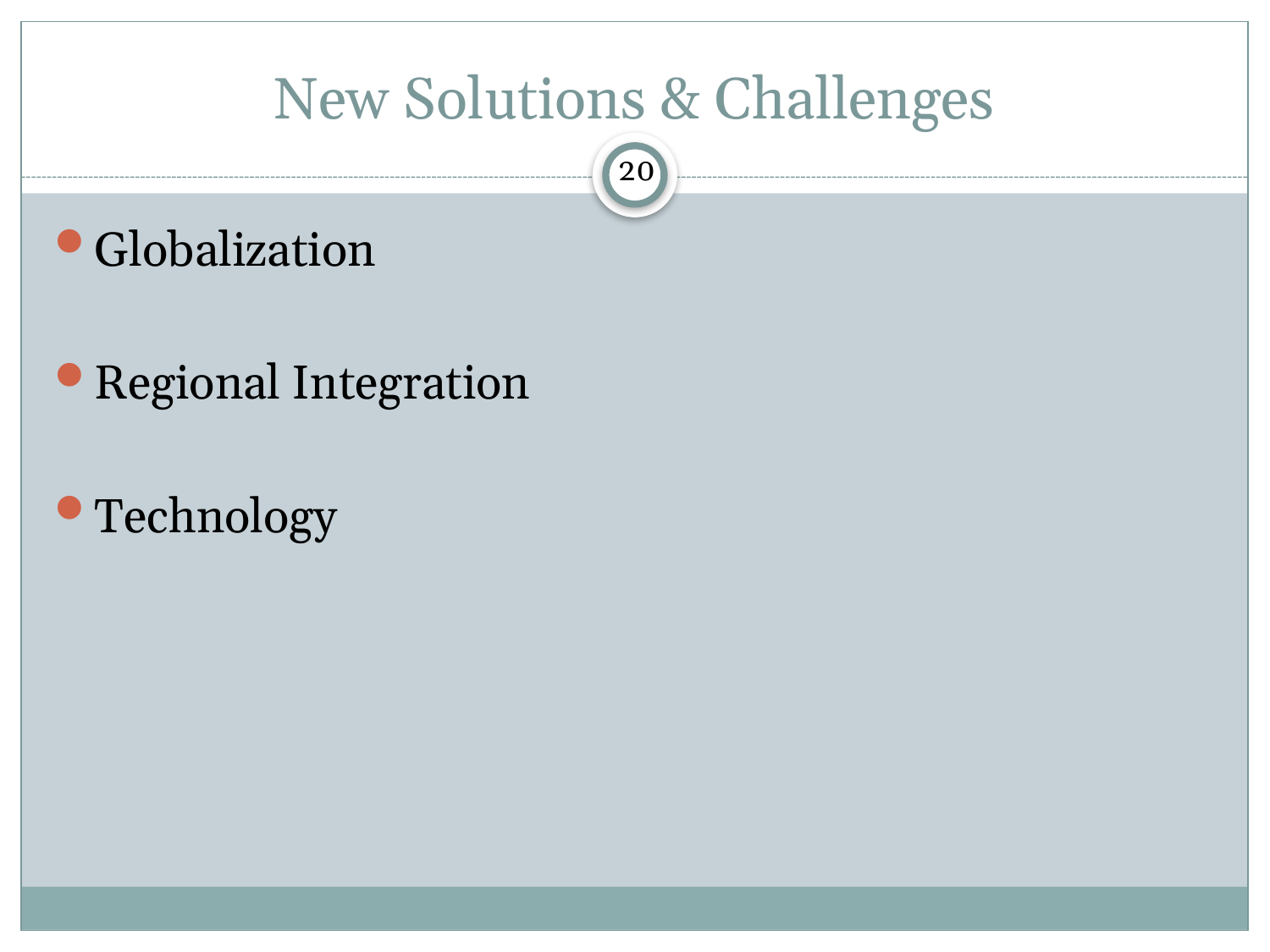

# New Solutions & Challenges
20
Globalization

Regional Integration

Technology